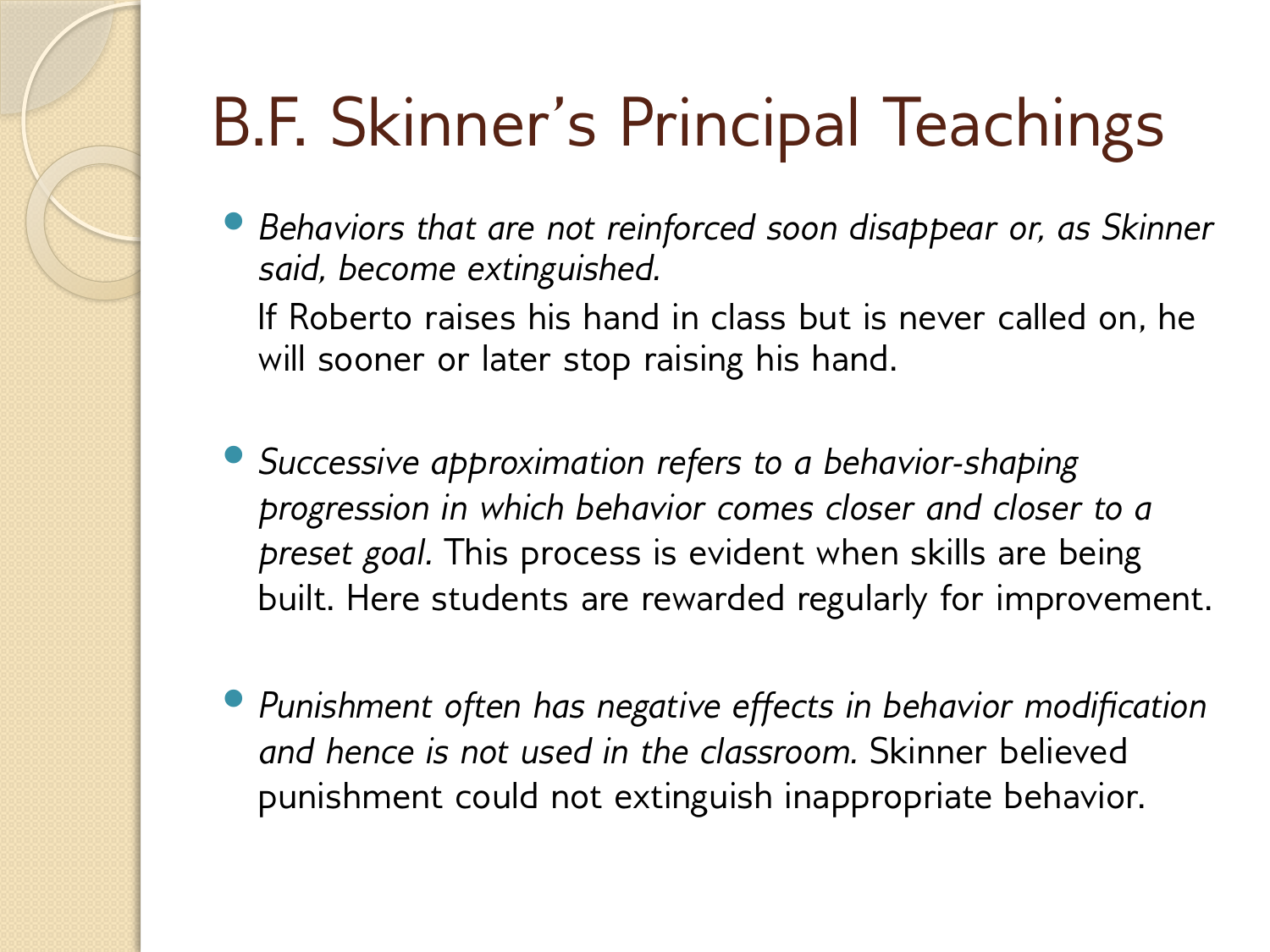

# B.F. Skinner’s Principal Teachings
Behaviors that are not reinforced soon disappear or, as Skinner said, become extinguished.
	If Roberto raises his hand in class but is never called on, he will sooner or later stop raising his hand.

Successive approximation refers to a behavior-shaping progression in which behavior comes closer and closer to a preset goal. This process is evident when skills are being built. Here students are rewarded regularly for improvement.

Punishment often has negative effects in behavior modification and hence is not used in the classroom. Skinner believed punishment could not extinguish inappropriate behavior.